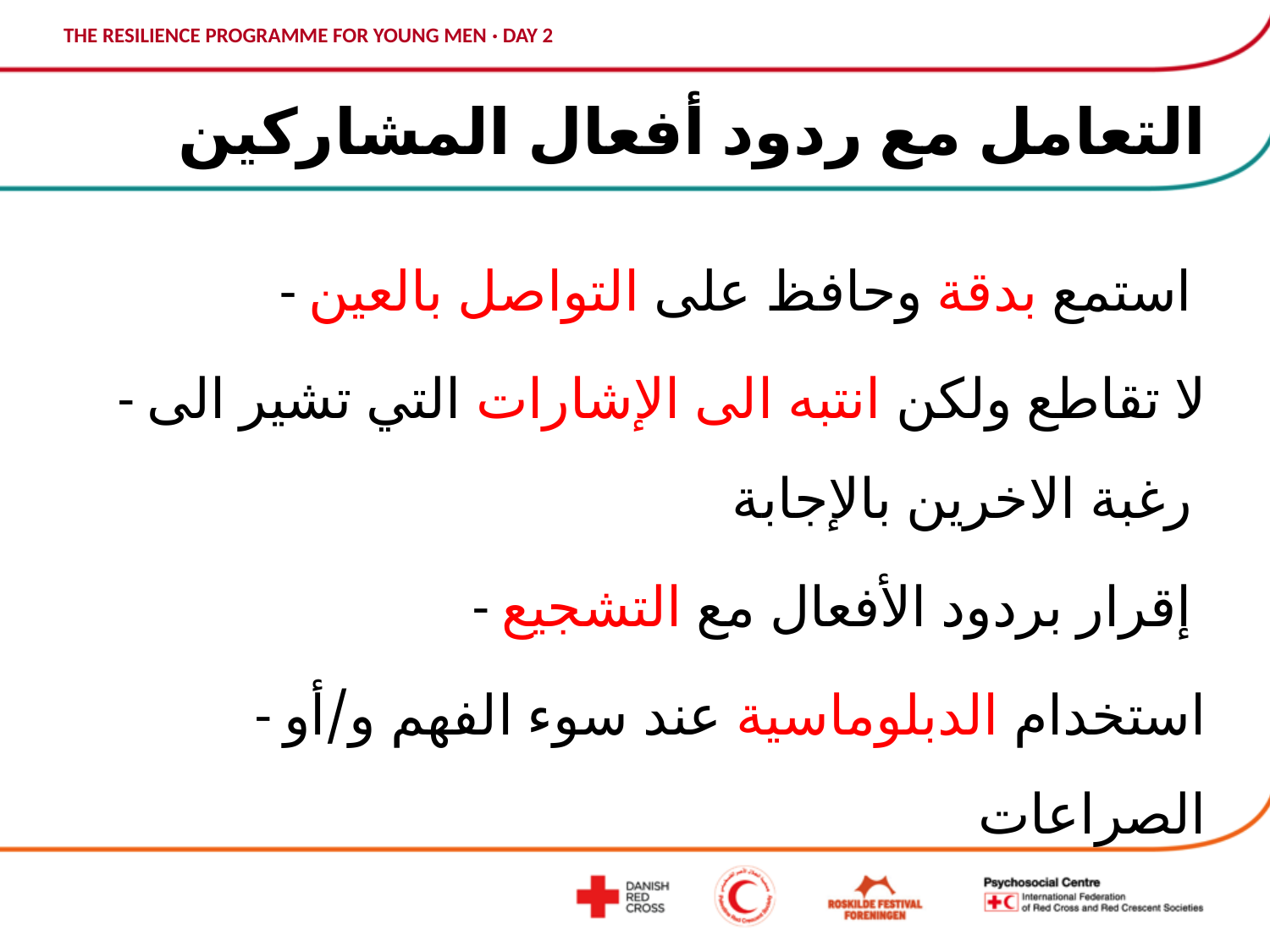

# التعامل مع ردود أفعال المشاركين
- استمع بدقة وحافظ على التواصل بالعين
- لا تقاطع ولكن انتبه الى الإشارات التي تشير الى رغبة الاخرين بالإجابة
- إقرار بردود الأفعال مع التشجيع
- استخدام الدبلوماسية عند سوء الفهم و/أو الصراعات